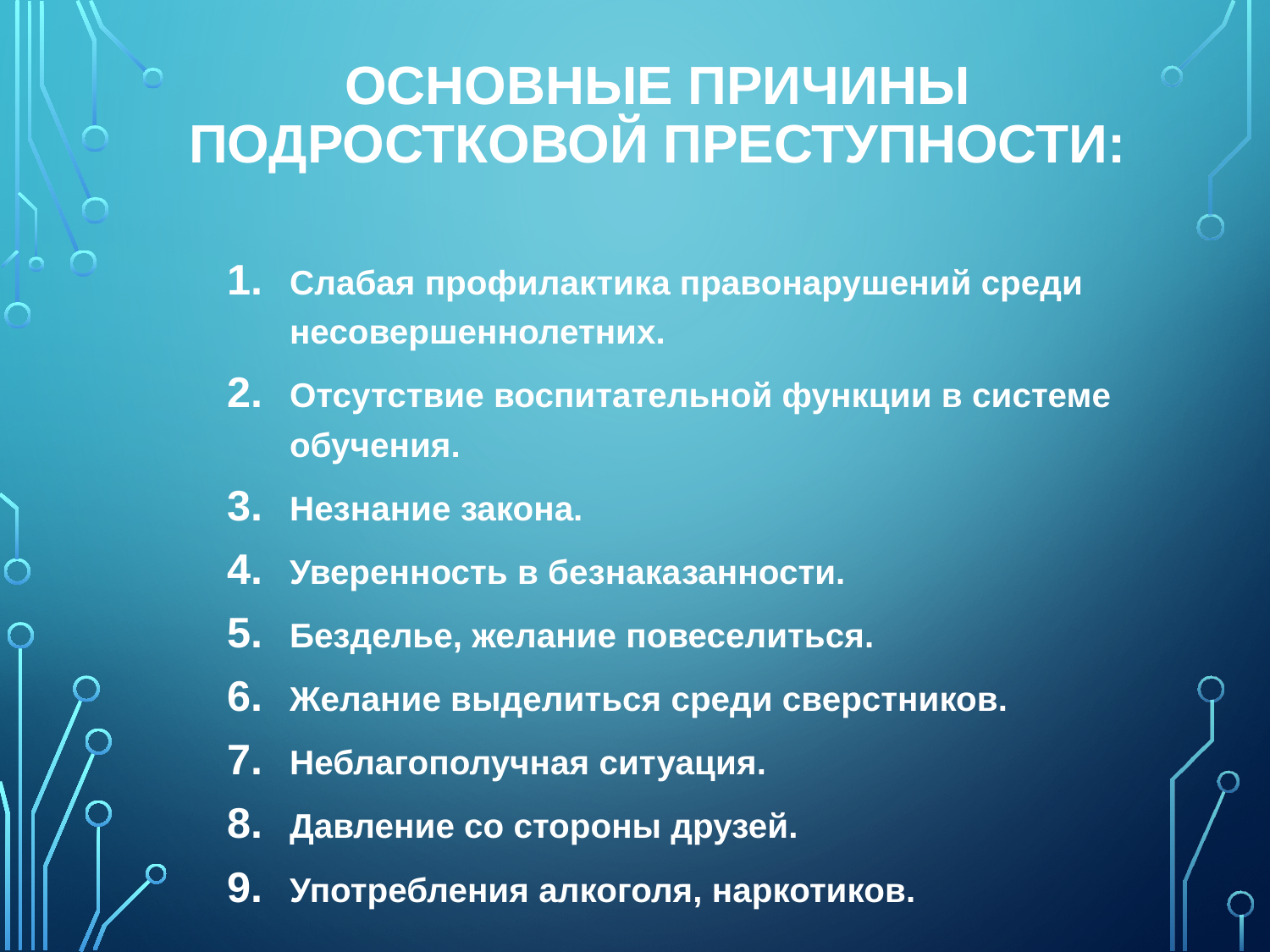

# Основные причины подростковой преступности:
Слабая профилактика правонарушений среди несовершеннолетних.
Отсутствие воспитательной функции в системе обучения.
Незнание закона.
Уверенность в безнаказанности.
Безделье, желание повеселиться.
Желание выделиться среди сверстников.
Неблагополучная ситуация.
Давление со стороны друзей.
Употребления алкоголя, наркотиков.